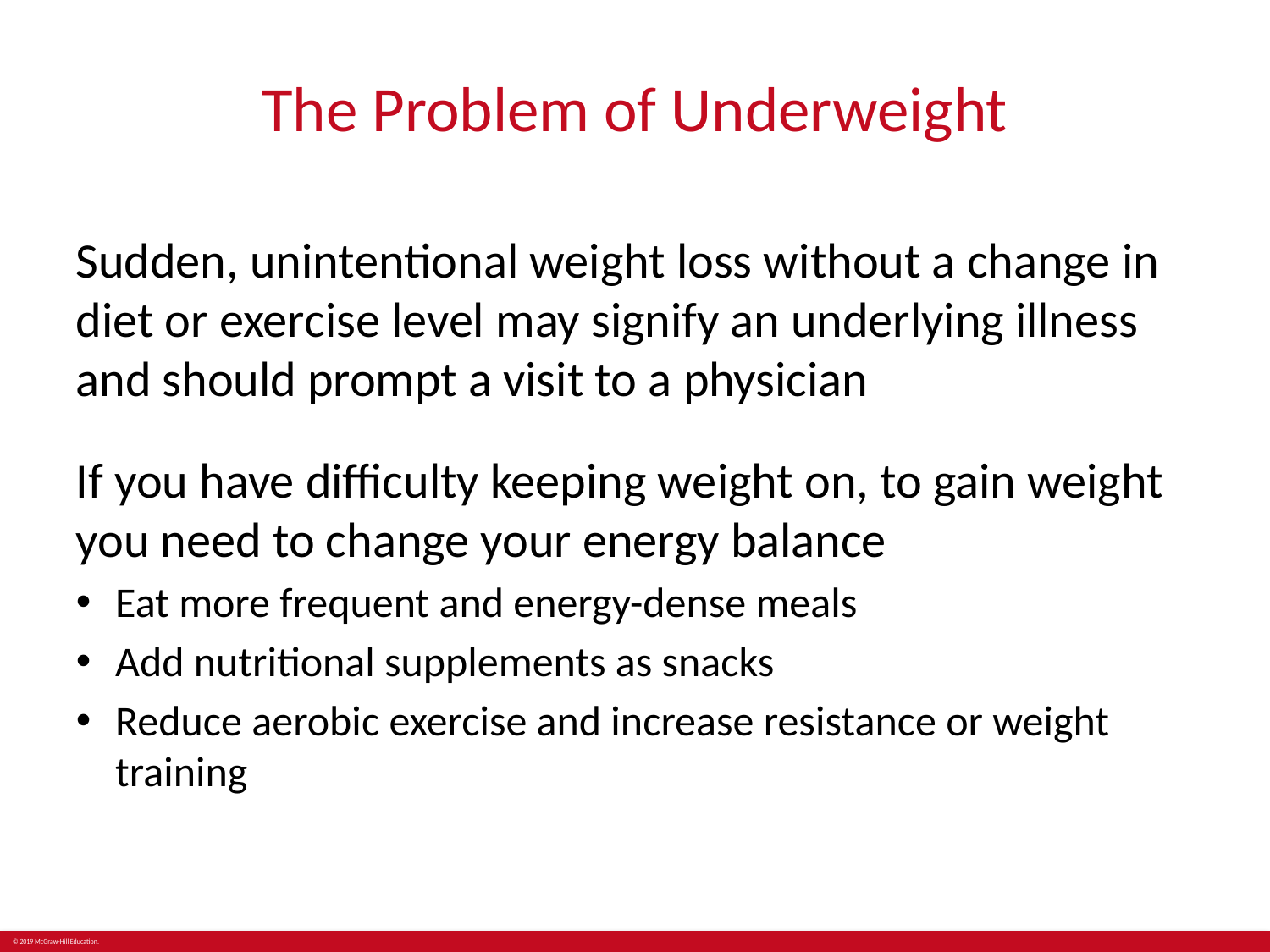

# The Problem of Underweight
Sudden, unintentional weight loss without a change in diet or exercise level may signify an underlying illness and should prompt a visit to a physician
If you have difficulty keeping weight on, to gain weight you need to change your energy balance
Eat more frequent and energy-dense meals
Add nutritional supplements as snacks
Reduce aerobic exercise and increase resistance or weight training